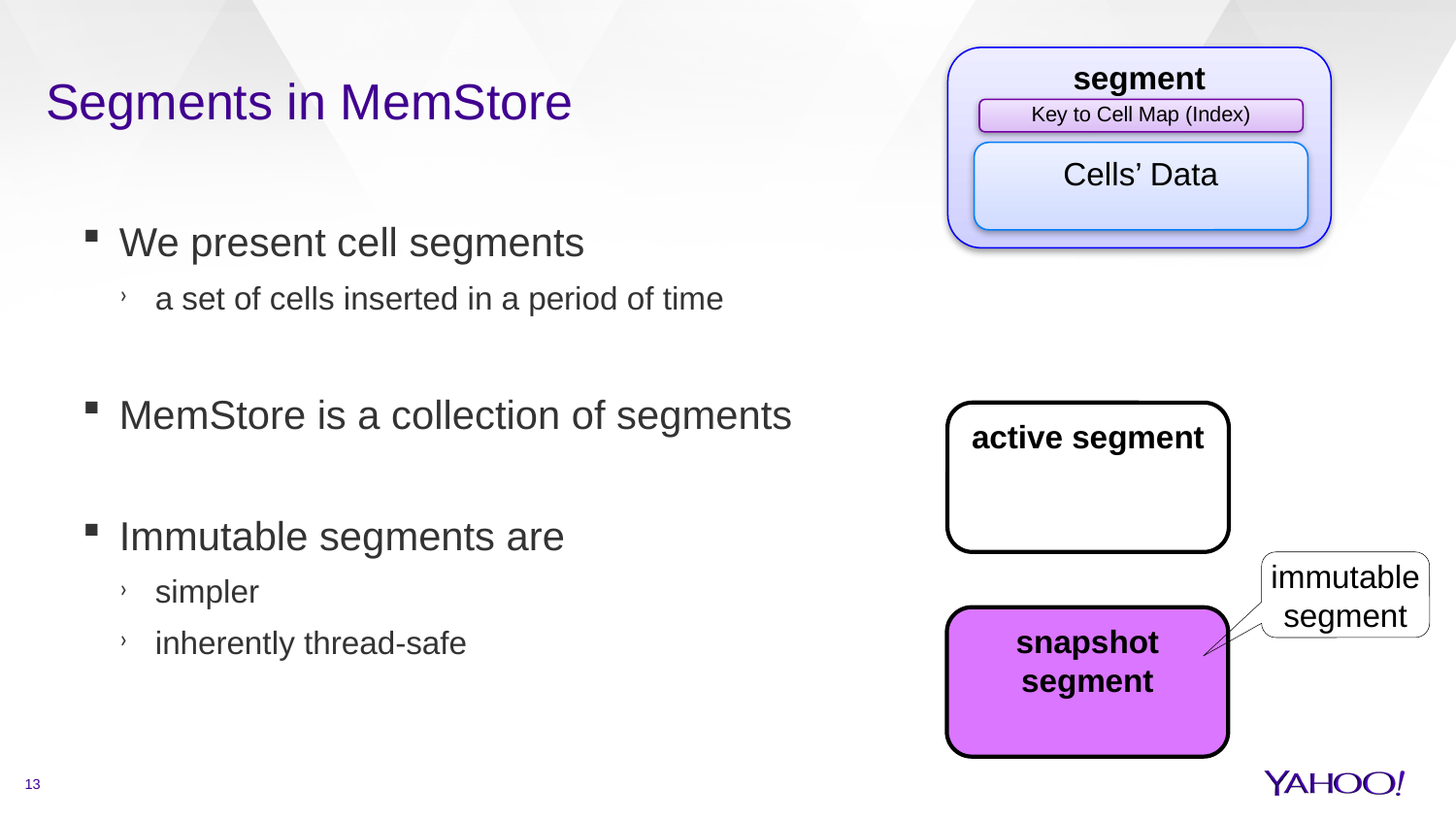

segment
# Segments in MemStore
Key to Cell Map (Index)
Cells’ Data
We present cell segments
a set of cells inserted in a period of time

MemStore is a collection of segments

Immutable segments are
simpler
inherently thread-safe

active segment
immutable segment
snapshot segment
13